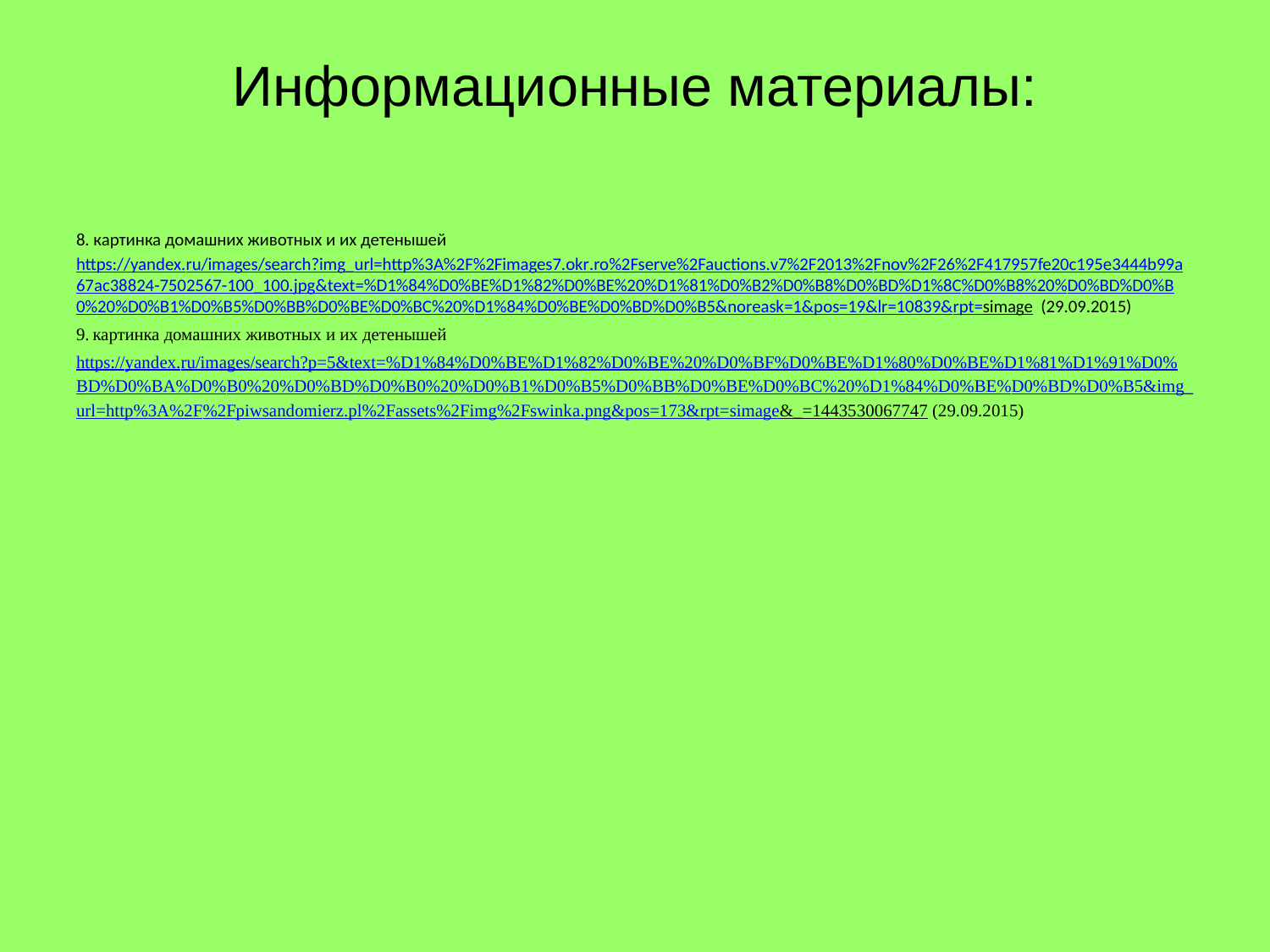

# Информационные материалы:
8. картинка домашних животных и их детенышей
https://yandex.ru/images/search?img_url=http%3A%2F%2Fimages7.okr.ro%2Fserve%2Fauctions.v7%2F2013%2Fnov%2F26%2F417957fe20c195e3444b99a67ac38824-7502567-100_100.jpg&text=%D1%84%D0%BE%D1%82%D0%BE%20%D1%81%D0%B2%D0%B8%D0%BD%D1%8C%D0%B8%20%D0%BD%D0%B0%20%D0%B1%D0%B5%D0%BB%D0%BE%D0%BC%20%D1%84%D0%BE%D0%BD%D0%B5&noreask=1&pos=19&lr=10839&rpt=simage  (29.09.2015)
9. картинка домашних животных и их детенышей
https://yandex.ru/images/search?p=5&text=%D1%84%D0%BE%D1%82%D0%BE%20%D0%BF%D0%BE%D1%80%D0%BE%D1%81%D1%91%D0%BD%D0%BA%D0%B0%20%D0%BD%D0%B0%20%D0%B1%D0%B5%D0%BB%D0%BE%D0%BC%20%D1%84%D0%BE%D0%BD%D0%B5&img_url=http%3A%2F%2Fpiwsandomierz.pl%2Fassets%2Fimg%2Fswinka.png&pos=173&rpt=simage&_=1443530067747 (29.09.2015)